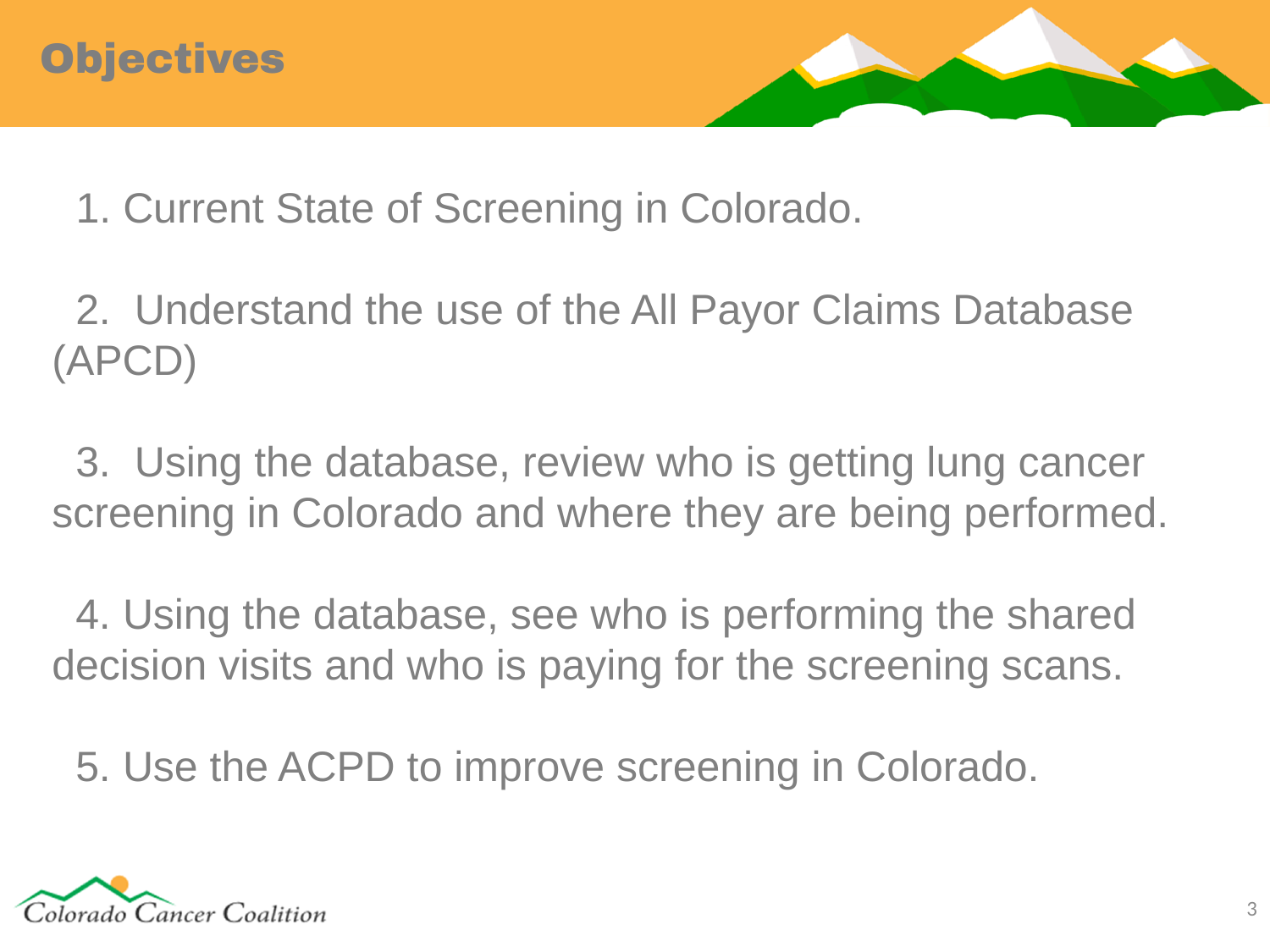

# Objectives
  1. Current State of Screening in Colorado.
  2.  Understand the use of the All Payor Claims Database (APCD)
  3.  Using the database, review who is getting lung cancer screening in Colorado and where they are being performed.
  4. Using the database, see who is performing the shared decision visits and who is paying for the screening scans.
  5. Use the ACPD to improve screening in Colorado.
3